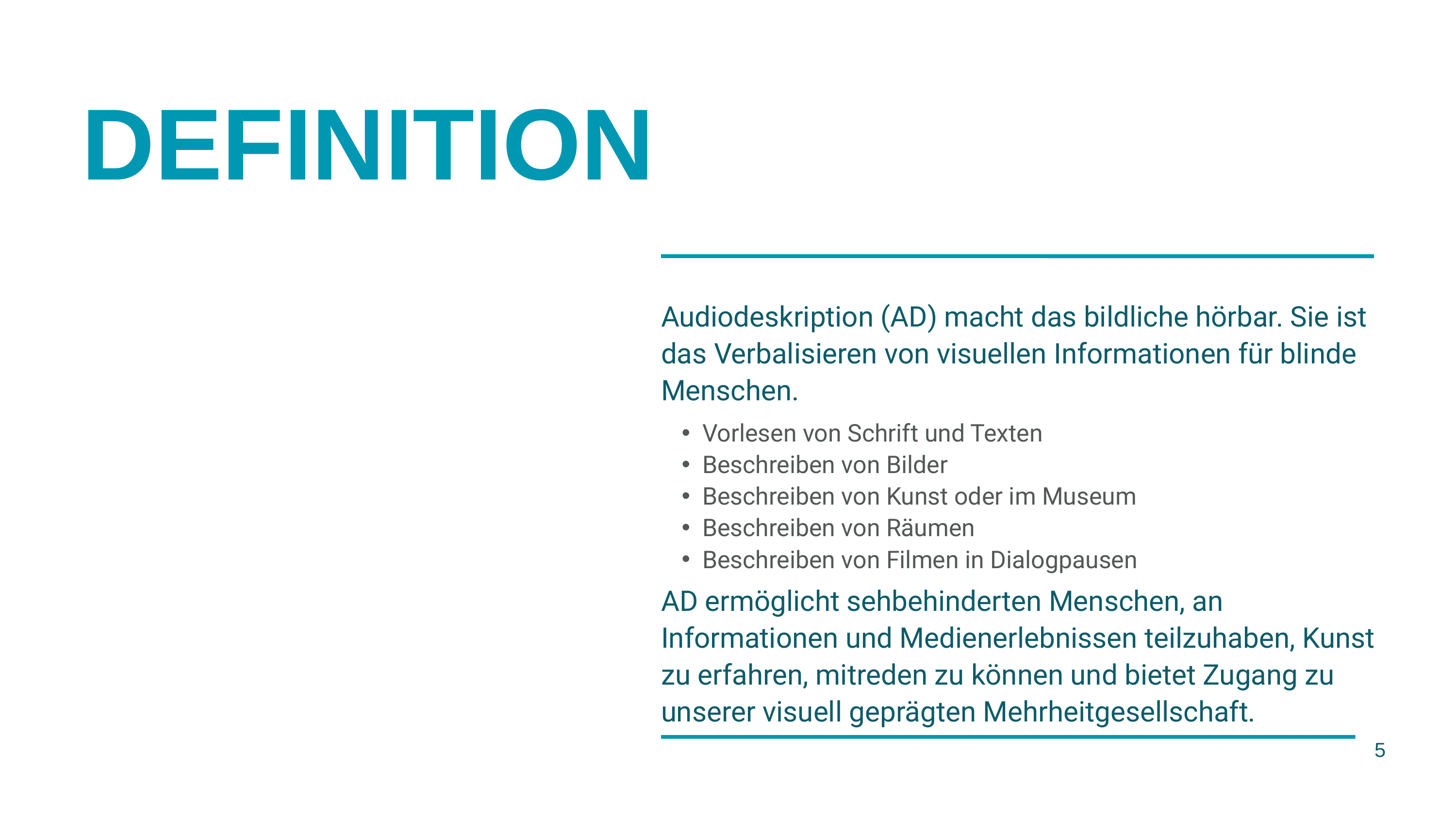

DEFINITION

Audiodeskription (AD) macht das bildliche hörbar. Sie ist das Verbalisieren von visuellen Informationen für blinde Menschen.
Vorlesen von Schrift und Texten
Beschreiben von Bilder
Beschreiben von Kunst oder im Museum
Beschreiben von Räumen
Beschreiben von Filmen in Dialogpausen
AD ermöglicht sehbehinderten Menschen, an Informationen und Medienerlebnissen teilzuhaben, Kunst zu erfahren, mitreden zu können und bietet Zugang zu unserer visuell geprägten Mehrheitgesellschaft.
5